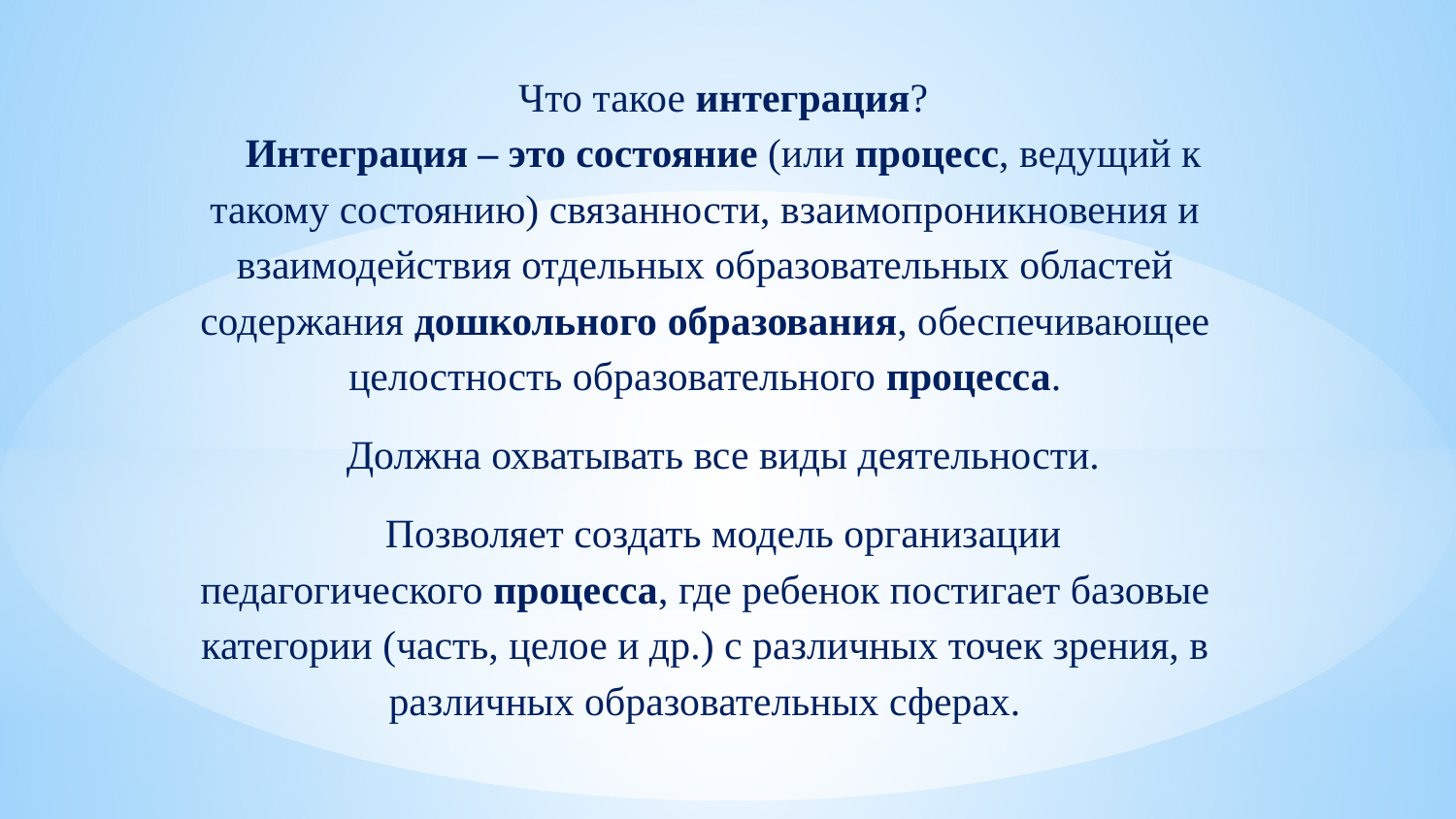

#
Что такое интеграция?
Интеграция – это состояние (или процесс, ведущий к такому состоянию) связанности, взаимопроникновения и взаимодействия отдельных образовательных областей содержания дошкольного образования, обеспечивающее целостность образовательного процесса.
Должна охватывать все виды деятельности.
Позволяет создать модель организации педагогического процесса, где ребенок постигает базовые категории (часть, целое и др.) с различных точек зрения, в различных образовательных сферах.